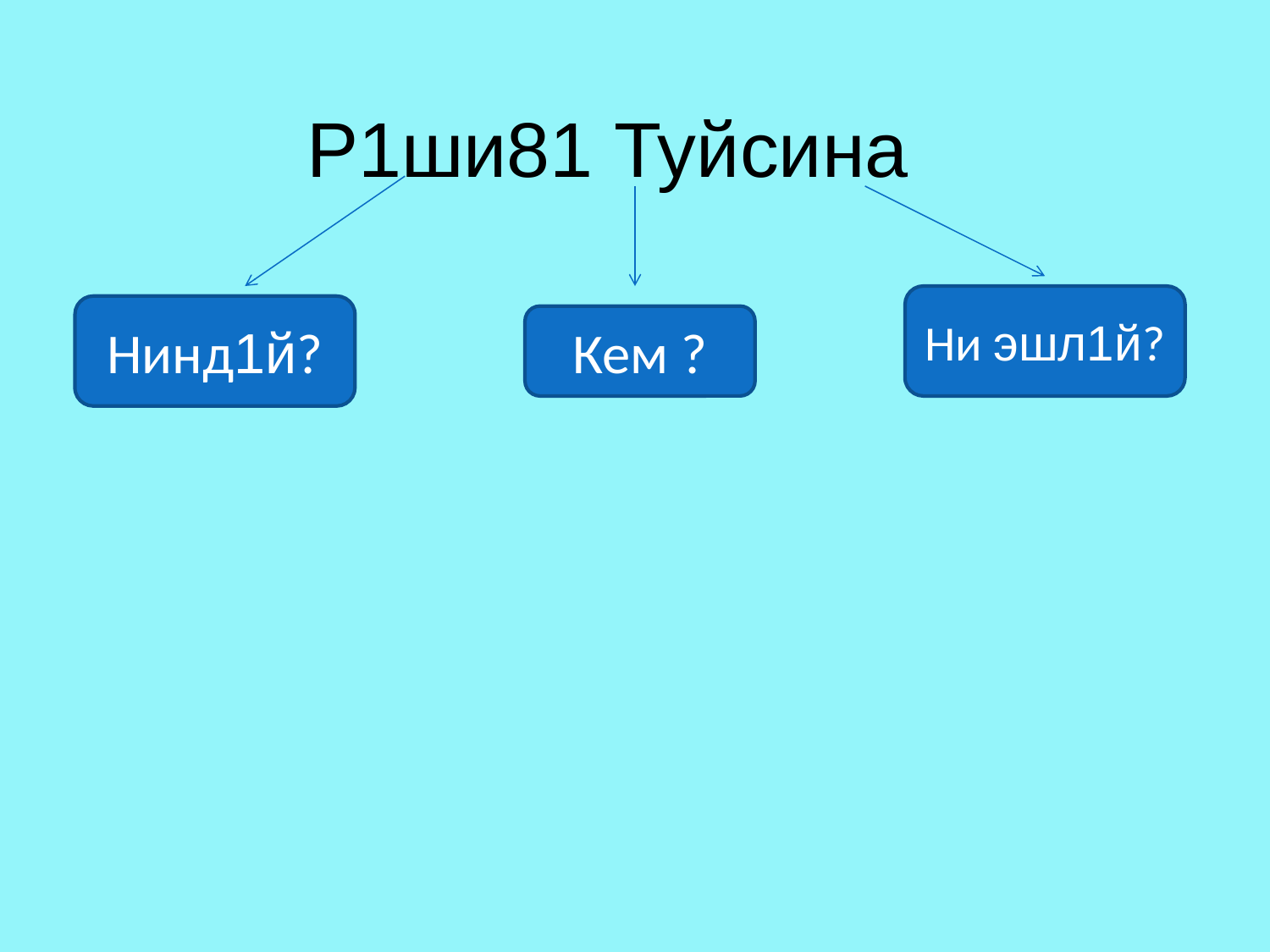

Р1ши81 Туйсина
Ни эшл1й?
Нинд1й?
Кем ?